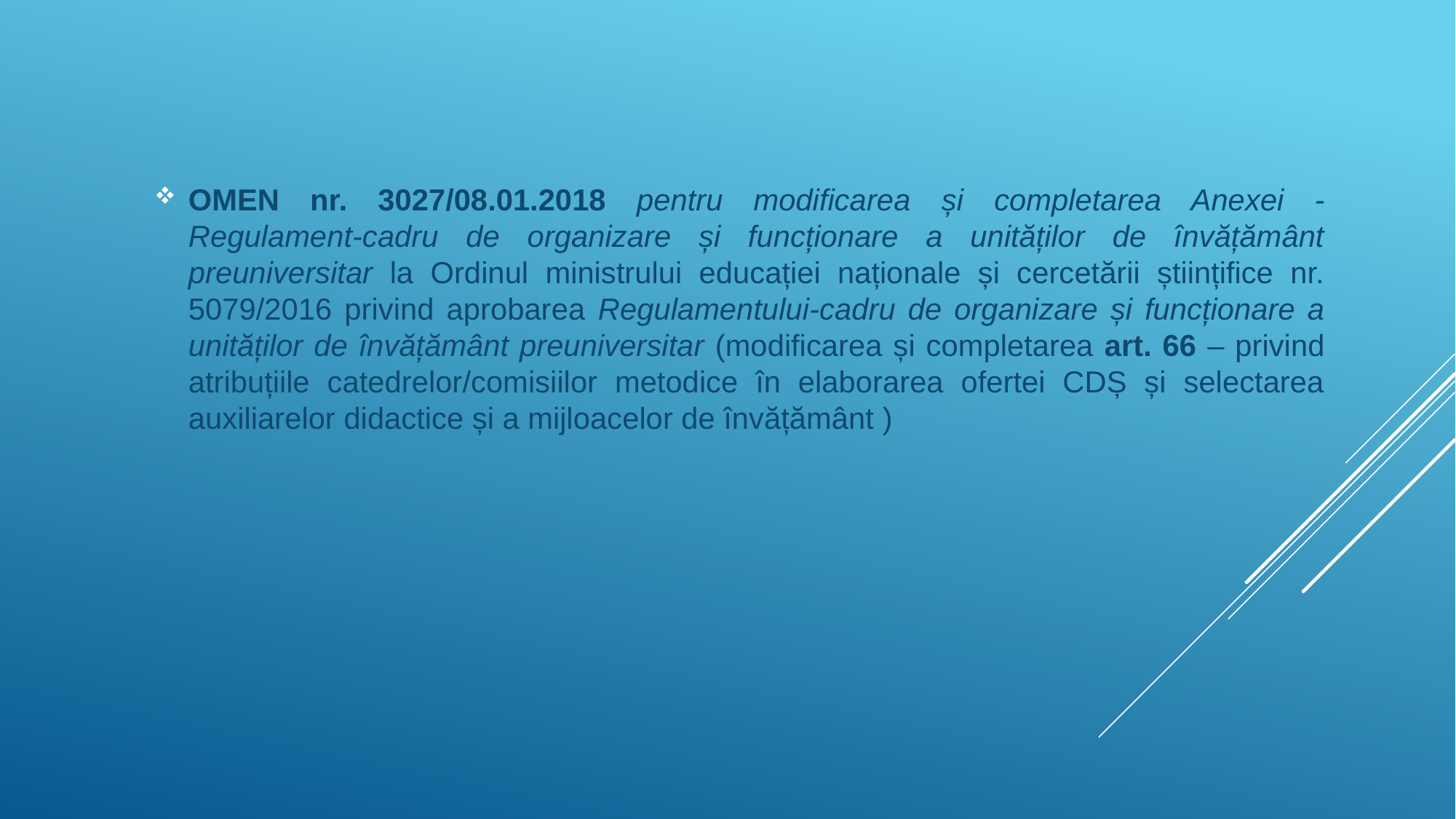

OMEN nr. 3027/08.01.2018 pentru modificarea și completarea Anexei - Regulament-cadru de organizare și funcționare a unităților de învățământ preuniversitar la Ordinul ministrului educației naționale și cercetării științifice nr. 5079/2016 privind aprobarea Regulamentului-cadru de organizare și funcționare a unităților de învățământ preuniversitar (modificarea și completarea art. 66 – privind atribuțiile catedrelor/comisiilor metodice în elaborarea ofertei CDȘ și selectarea auxiliarelor didactice și a mijloacelor de învățământ )